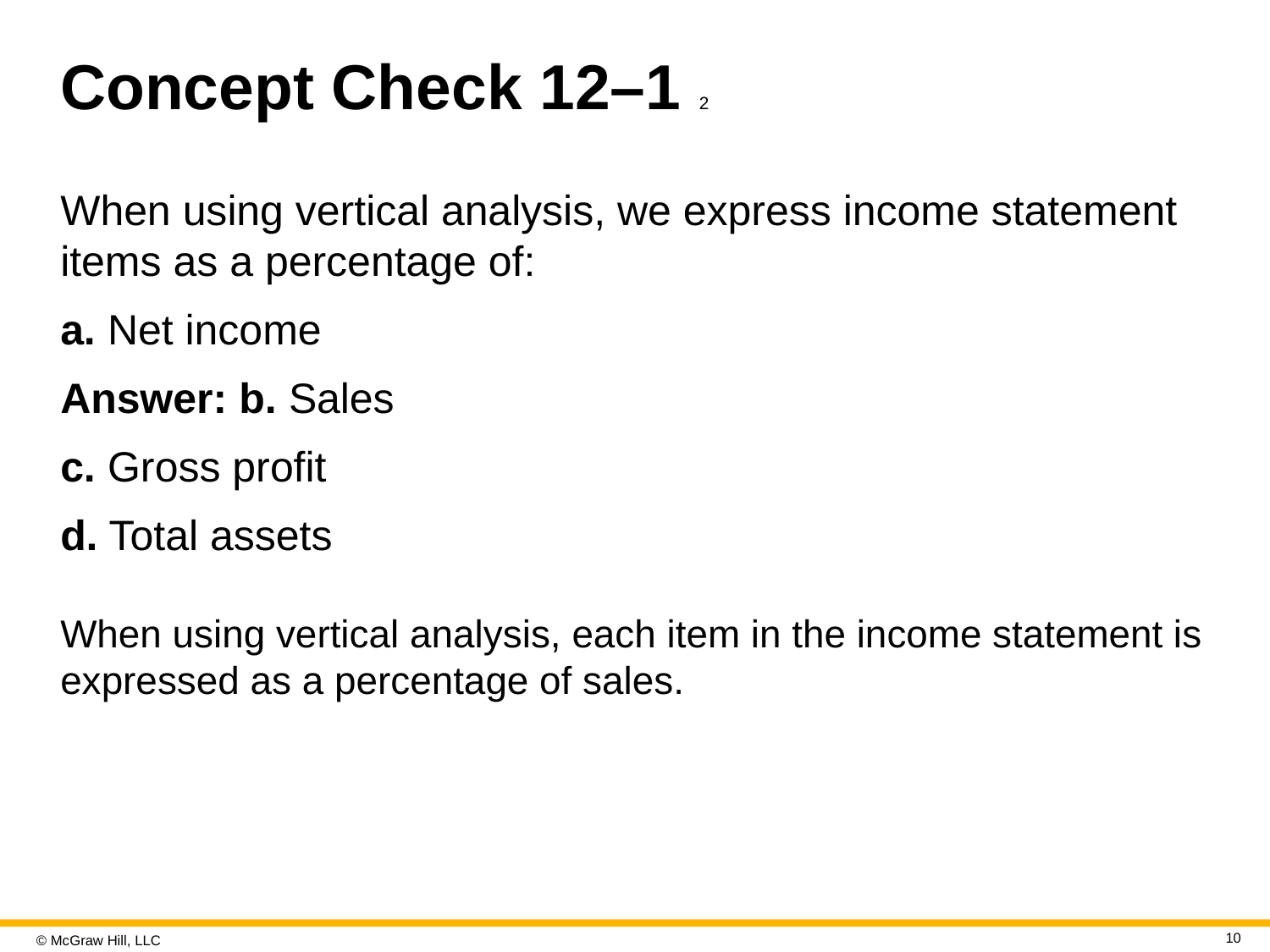

# Concept Check 12–1 2
When using vertical analysis, we express income statement items as a percentage of:
a. Net income
Answer: b. Sales
c. Gross profit
d. Total assets
When using vertical analysis, each item in the income statement is expressed as a percentage of sales.
10